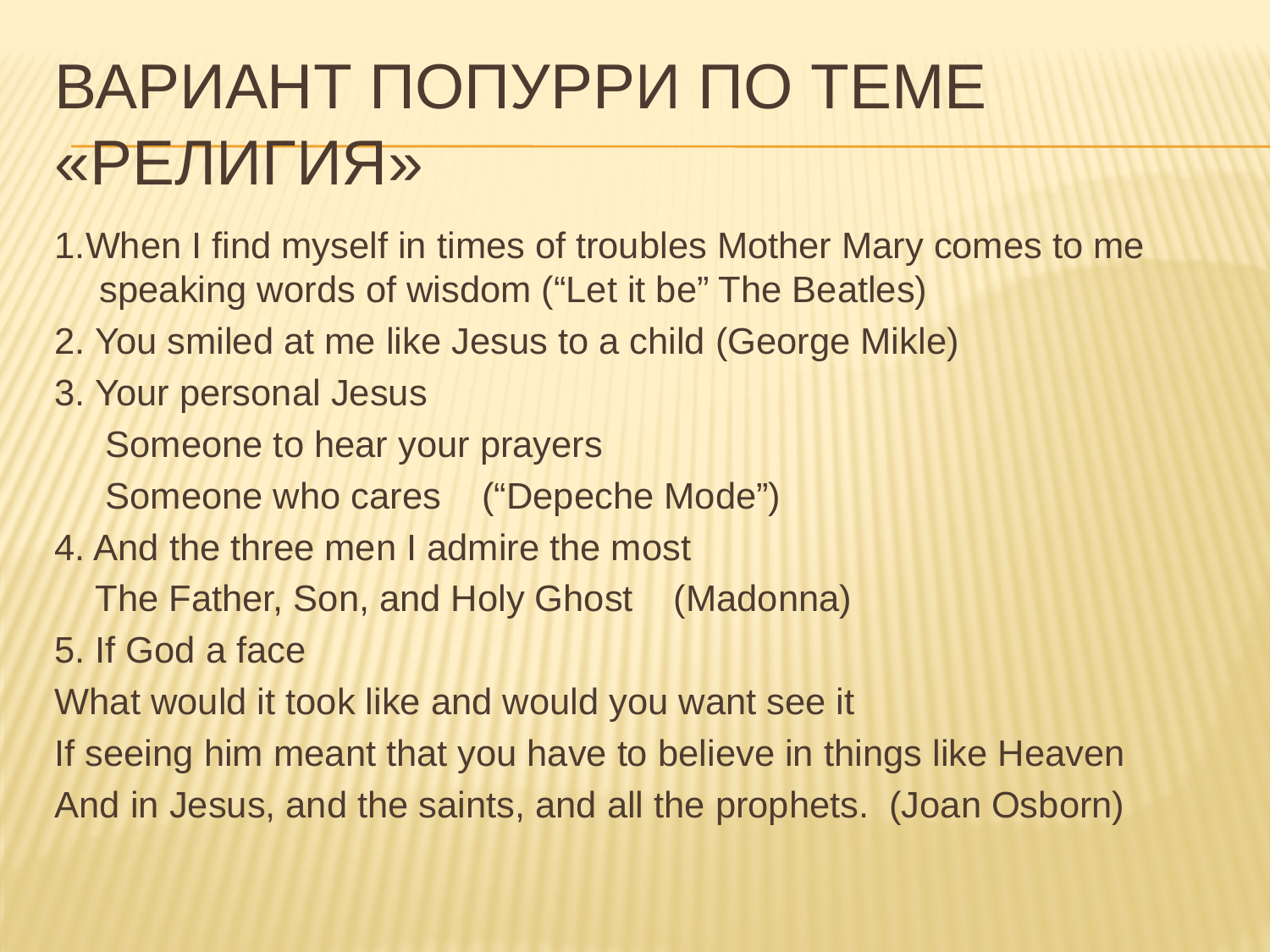

# Вариант попурри по теме «религия»
1.When I find myself in times of troubles Mother Mary comes to me speaking words of wisdom (“Let it be” The Beatles)
2. You smiled at me like Jesus to a child (George Mikle)
3. Your personal Jesus
     Someone to hear your prayers
     Someone who cares    (“Depeche Mode”)
4. And the three men I admire the most
    The Father, Son, and Holy Ghost    (Madonna)
5. If God a face
What would it took like and would you want see it
If seeing him meant that you have to believe in things like Heaven
And in Jesus, and the saints, and all the prophets.  (Joan Osborn)